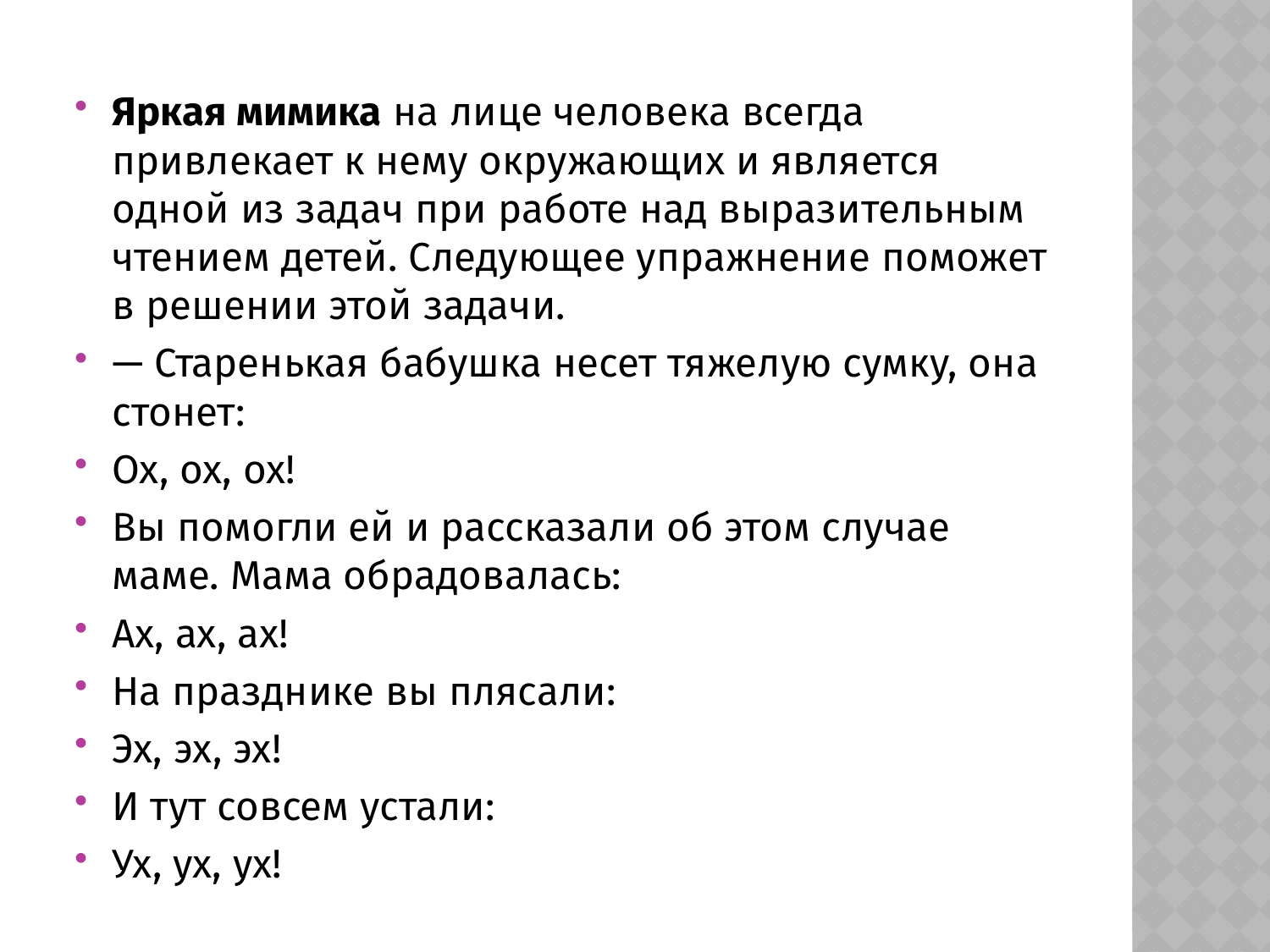

#
Яркая мимика на лице человека всегда привлекает к нему окружающих и является одной из задач при работе над выразительным чтением детей. Следующее упражнение поможет в решении этой задачи.
— Старенькая бабушка несет тяжелую сумку, она стонет:
Ох, ох, ох!
Вы помогли ей и рассказали об этом случае маме. Мама обрадовалась:
Ах, ах, ах!
На празднике вы плясали:
Эх, эх, эх!
И тут совсем устали:
Ух, ух, ух!